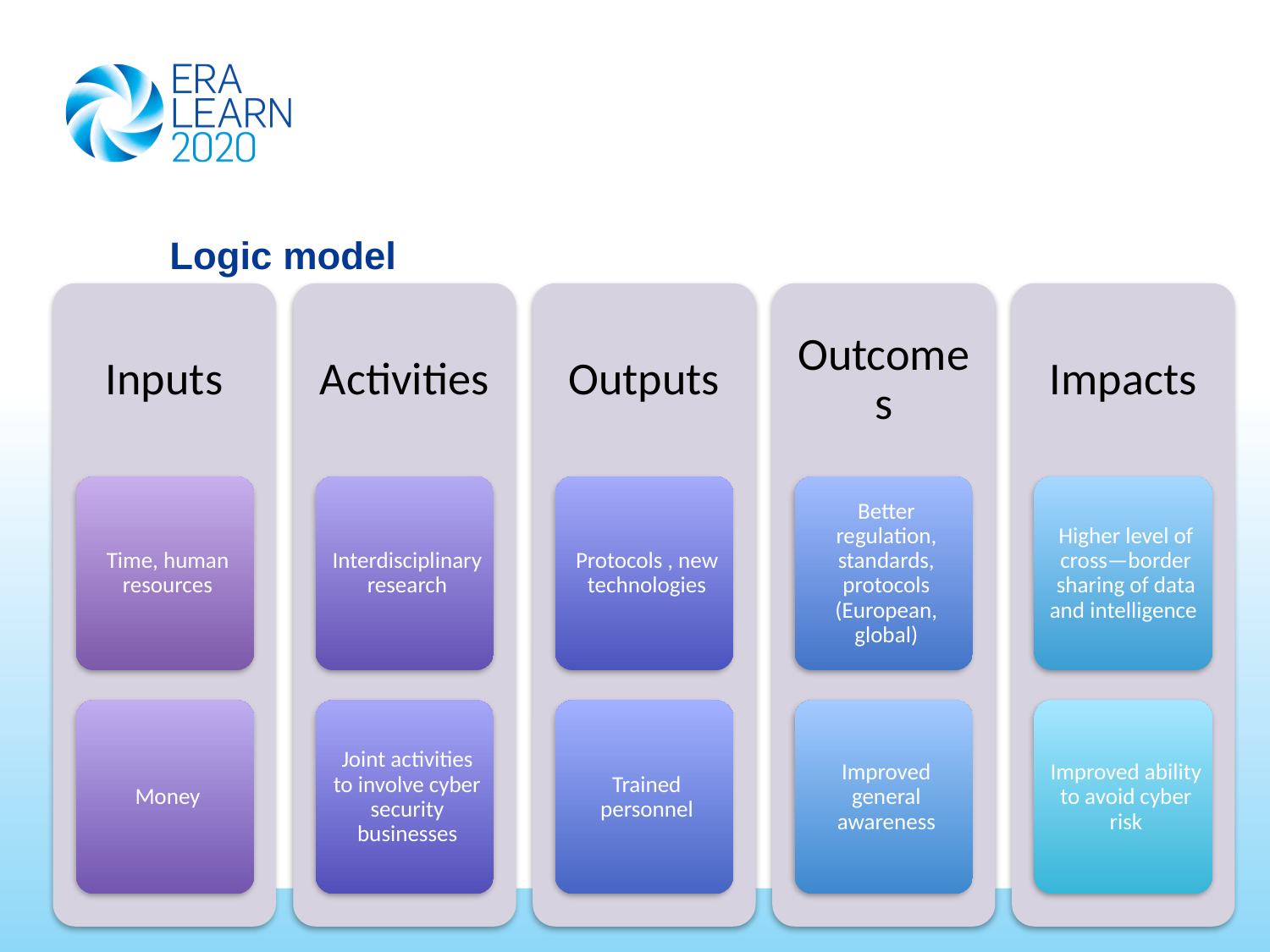

# Logic model
Inputs
Time, human resources
Money
Activities
Interdisciplinary research
Joint activities to involve cyber security businesses
Outputs
Protocols , new technologies
Trained personnel
Outcomes
Better regulation, standards, protocols (European, global)
Improved general awareness
Impacts
Higher level of cross—border sharing of data and intelligence
Improved ability to avoid cyber risk